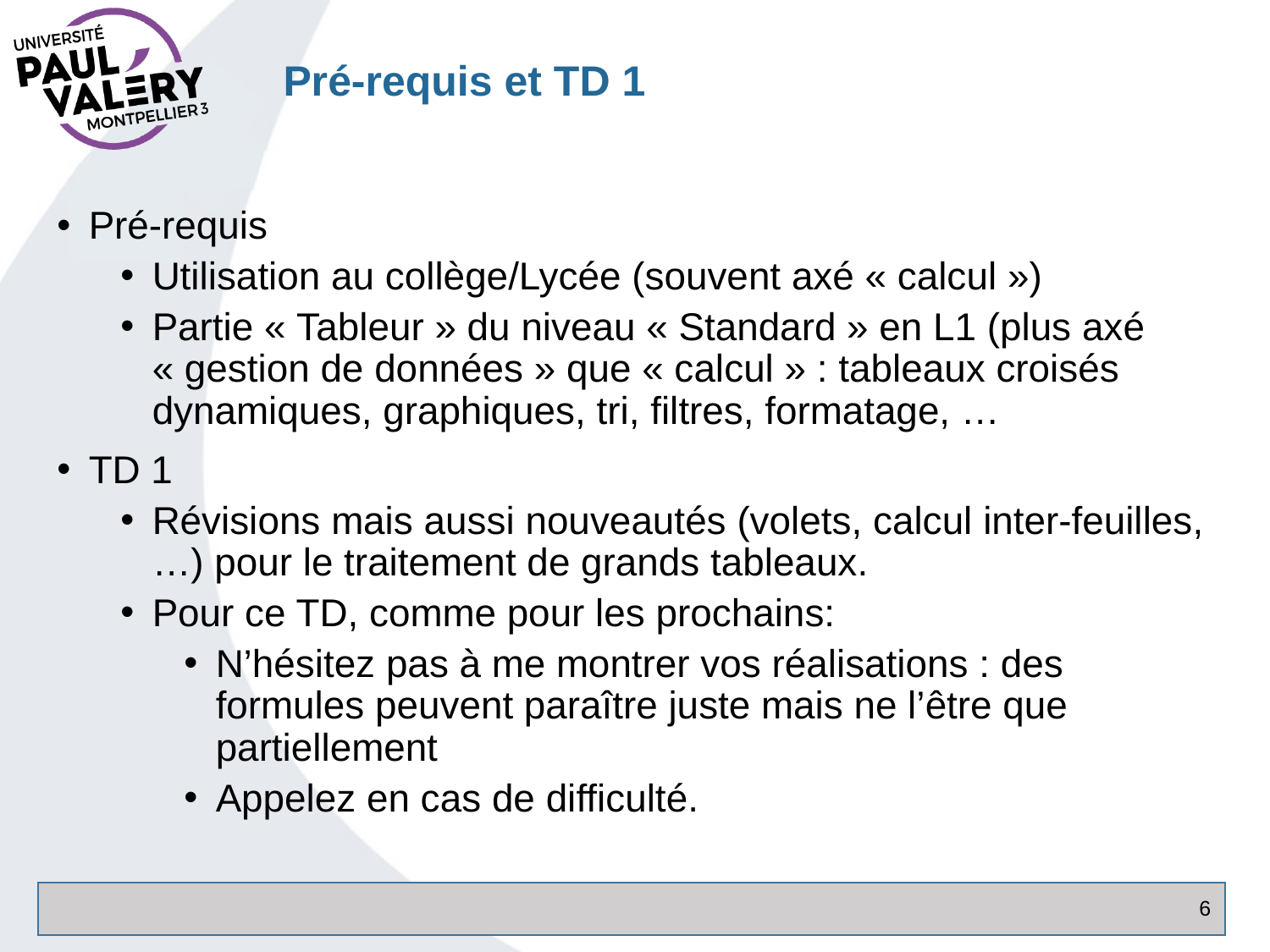

# Pré-requis et TD 1
Pré-requis
Utilisation au collège/Lycée (souvent axé « calcul »)
Partie « Tableur » du niveau « Standard » en L1 (plus axé « gestion de données » que « calcul » : tableaux croisés dynamiques, graphiques, tri, filtres, formatage, …
TD 1
Révisions mais aussi nouveautés (volets, calcul inter-feuilles, …) pour le traitement de grands tableaux.
Pour ce TD, comme pour les prochains:
N’hésitez pas à me montrer vos réalisations : des formules peuvent paraître juste mais ne l’être que partiellement
Appelez en cas de difficulté.

6